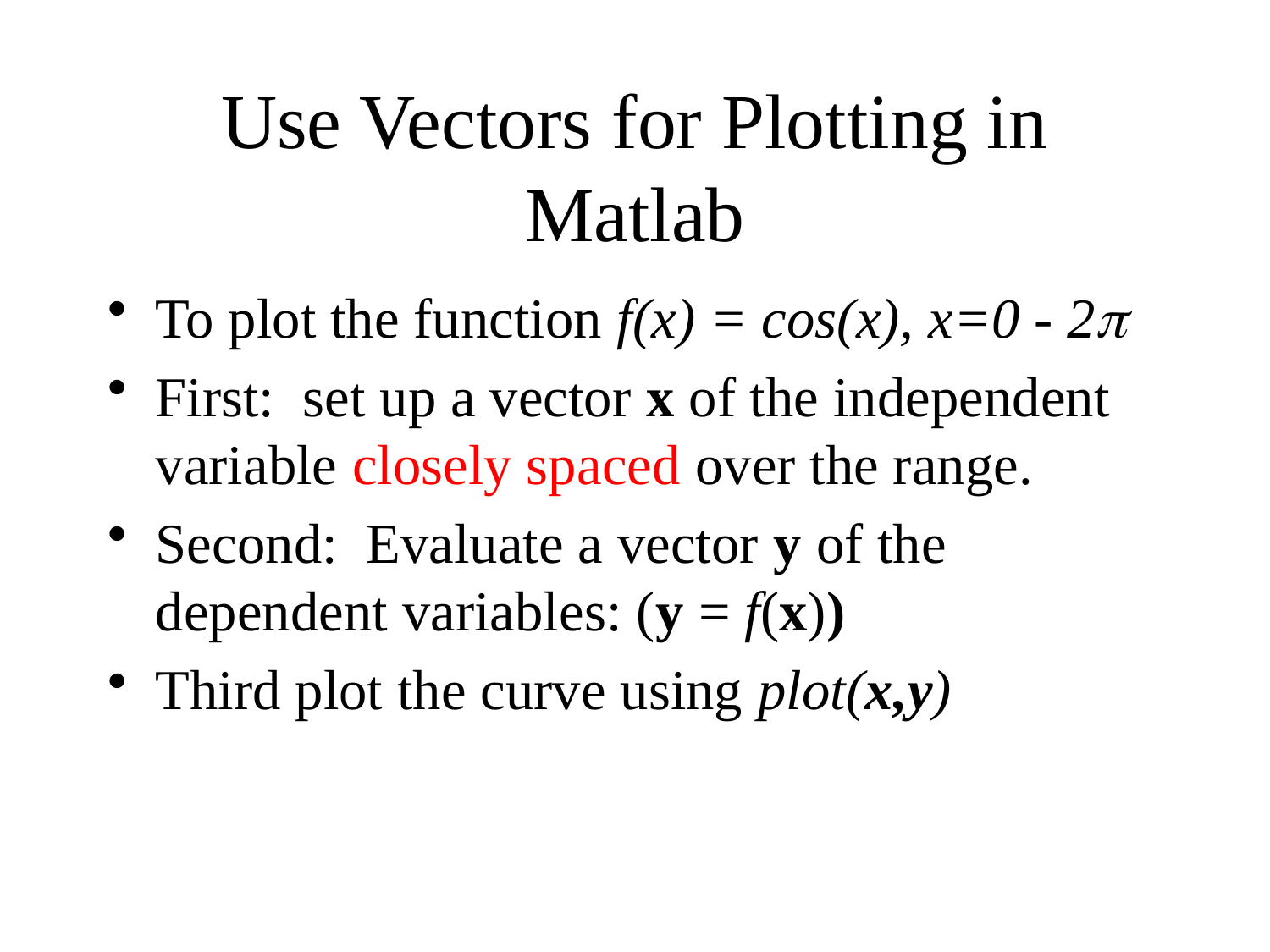

# Use Vectors for Plotting in Matlab
To plot the function f(x) = cos(x), x=0 - 2π
First:  set up a vector x of the independent variable closely spaced over the range.
Second:  Evaluate a vector y of the dependent variables: (y = f(x))
Third plot the curve using plot(x,y)